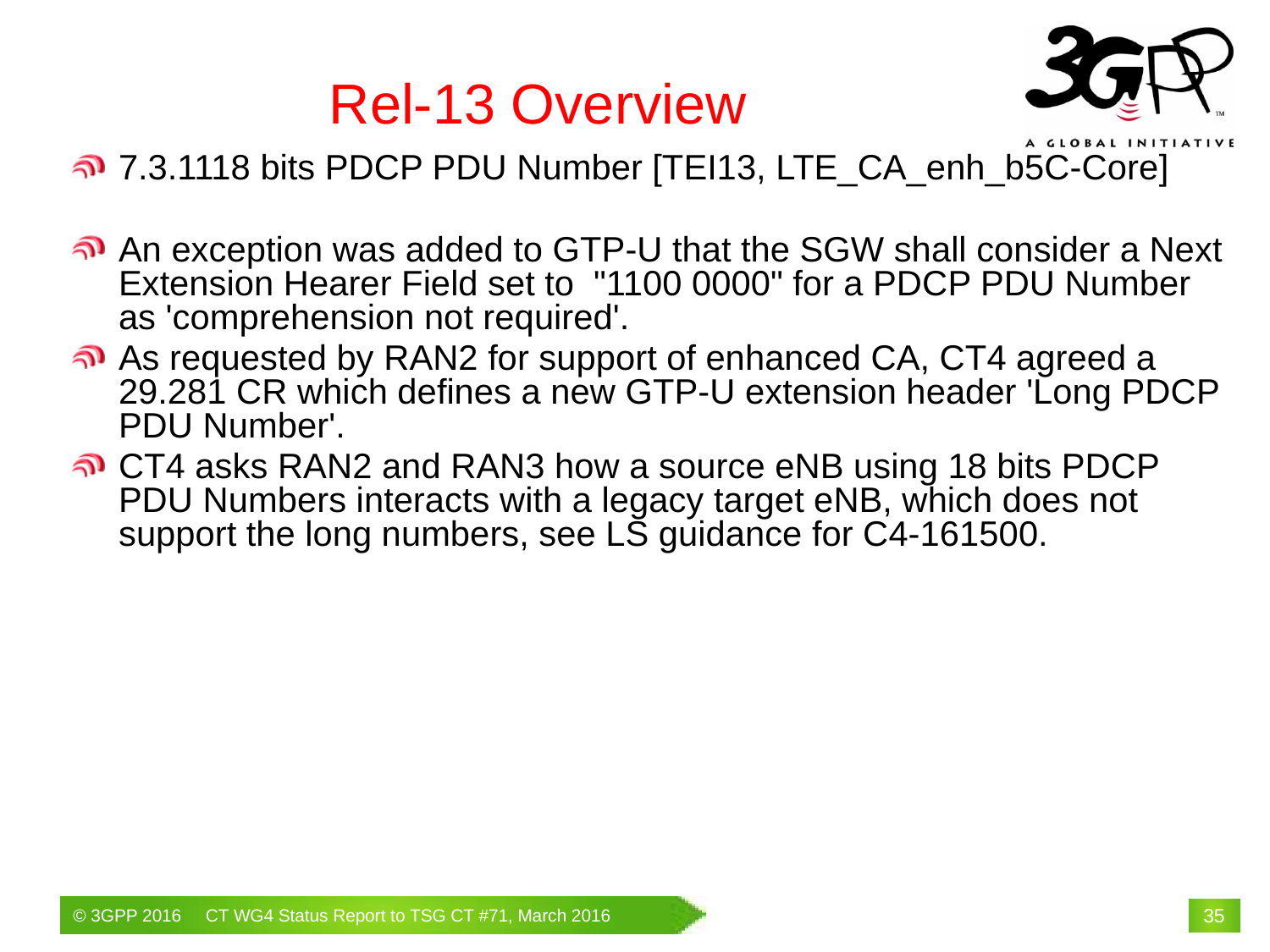

# Rel-13 Overview
7.3.1118 bits PDCP PDU Number [TEI13, LTE_CA_enh_b5C-Core]

An exception was added to GTP-U that the SGW shall consider a Next Extension Hearer Field set to  "1100 0000" for a PDCP PDU Number as 'comprehension not required'.
As requested by RAN2 for support of enhanced CA, CT4 agreed a 29.281 CR which defines a new GTP-U extension header 'Long PDCP PDU Number'.
CT4 asks RAN2 and RAN3 how a source eNB using 18 bits PDCP PDU Numbers interacts with a legacy target eNB, which does not support the long numbers, see LS guidance for C4-161500.